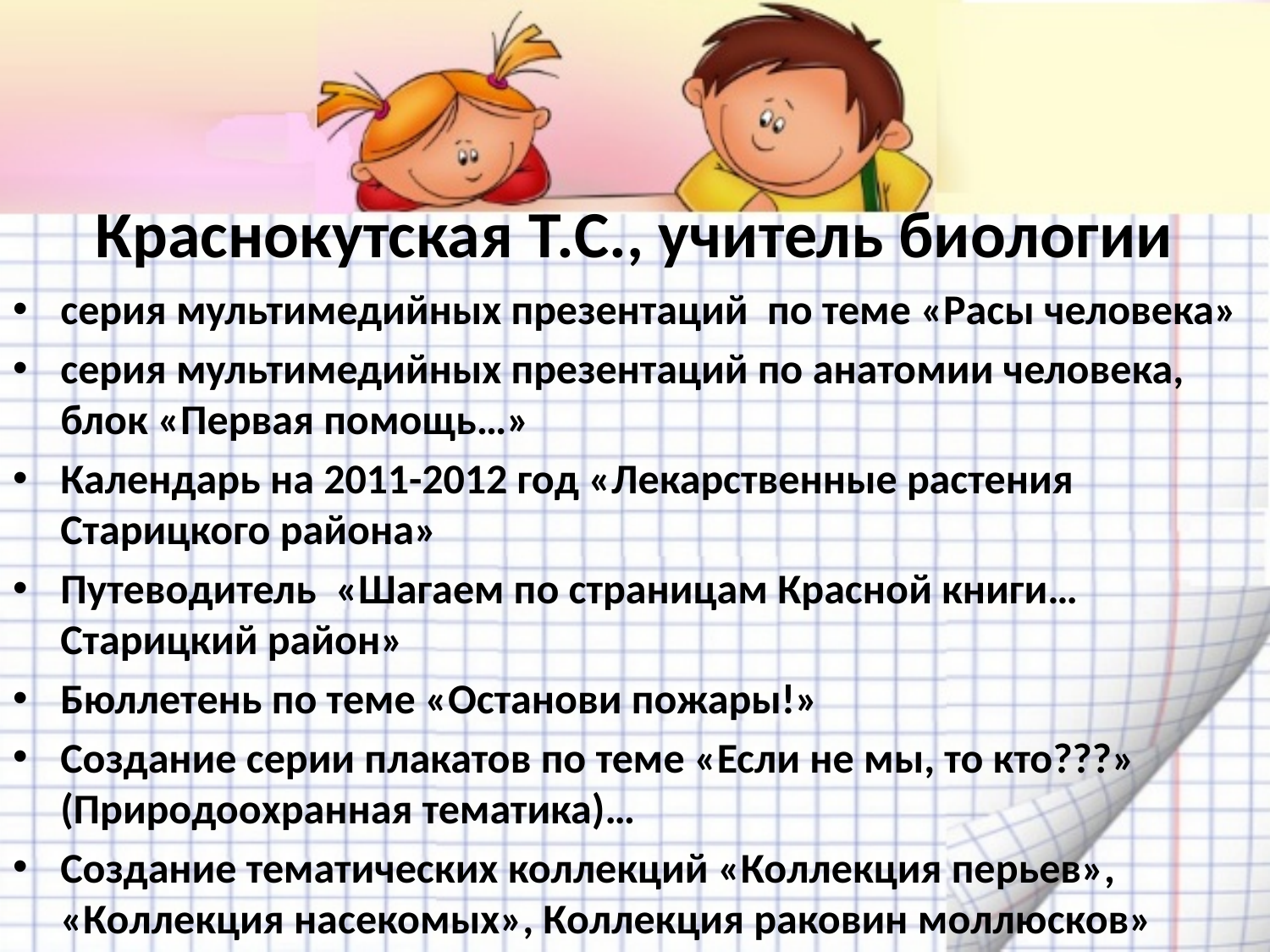

# Краснокутская Т.С., учитель биологии
серия мультимедийных презентаций  по теме «Расы человека»
серия мультимедийных презентаций по анатомии человека, блок «Первая помощь…»
Календарь на 2011-2012 год «Лекарственные растения Старицкого района»
Путеводитель  «Шагаем по страницам Красной книги…Старицкий район»
Бюллетень по теме «Останови пожары!»
Создание серии плакатов по теме «Если не мы, то кто???» (Природоохранная тематика)…
Создание тематических коллекций «Коллекция перьев», «Коллекция насекомых», Коллекция раковин моллюсков»